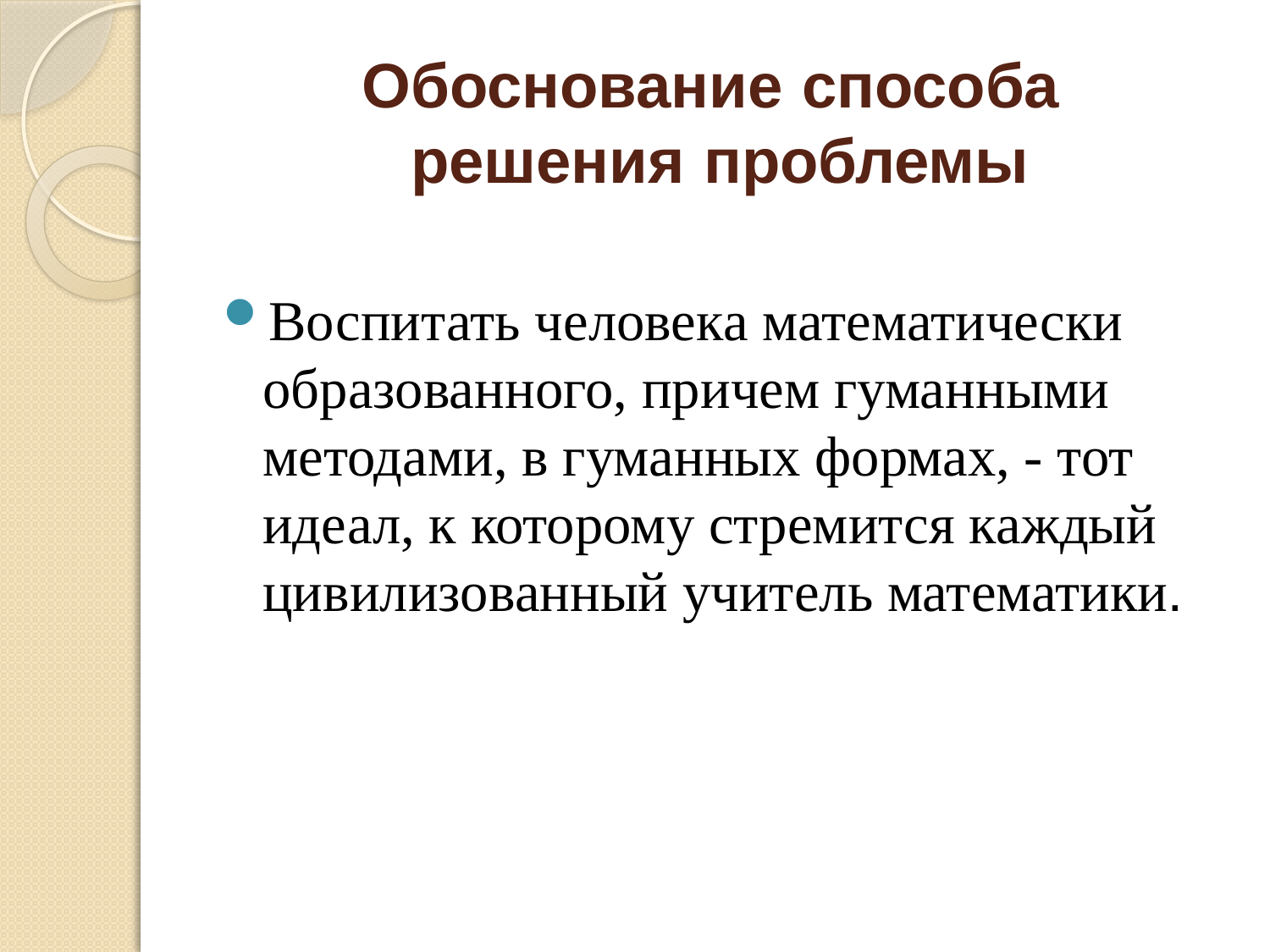

# Обоснование способа решения проблемы
Воспитать человека математически образованного, причем гуманными методами, в гуманных формах, - тот идеал, к которому стремится каждый цивилизованный учитель математики.